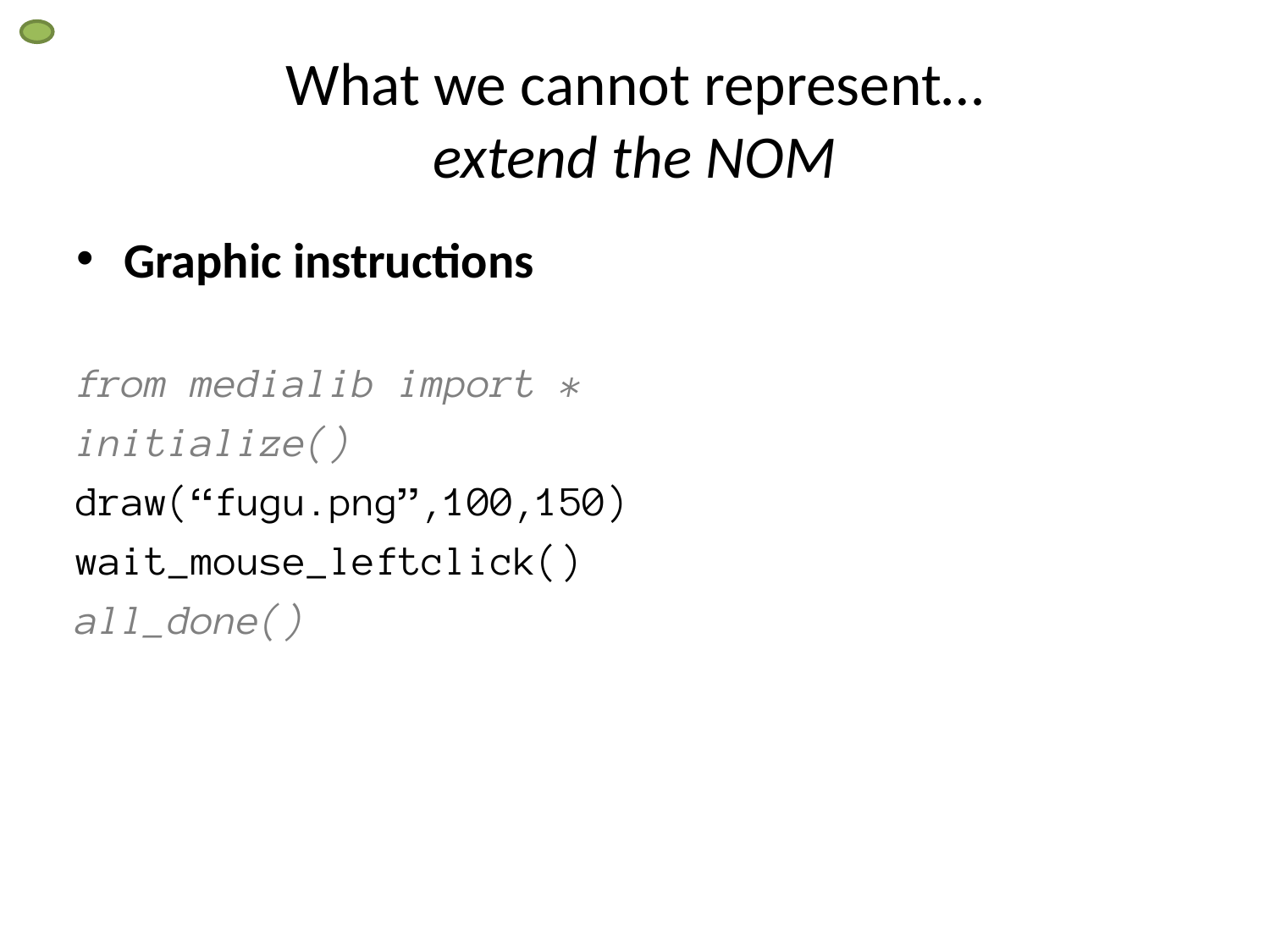

# What we cannot represent… extend the NOM
Graphic instructions

from medialib import *
initialize()
draw(“fugu.png”,100,150)
wait_mouse_leftclick()
all_done()